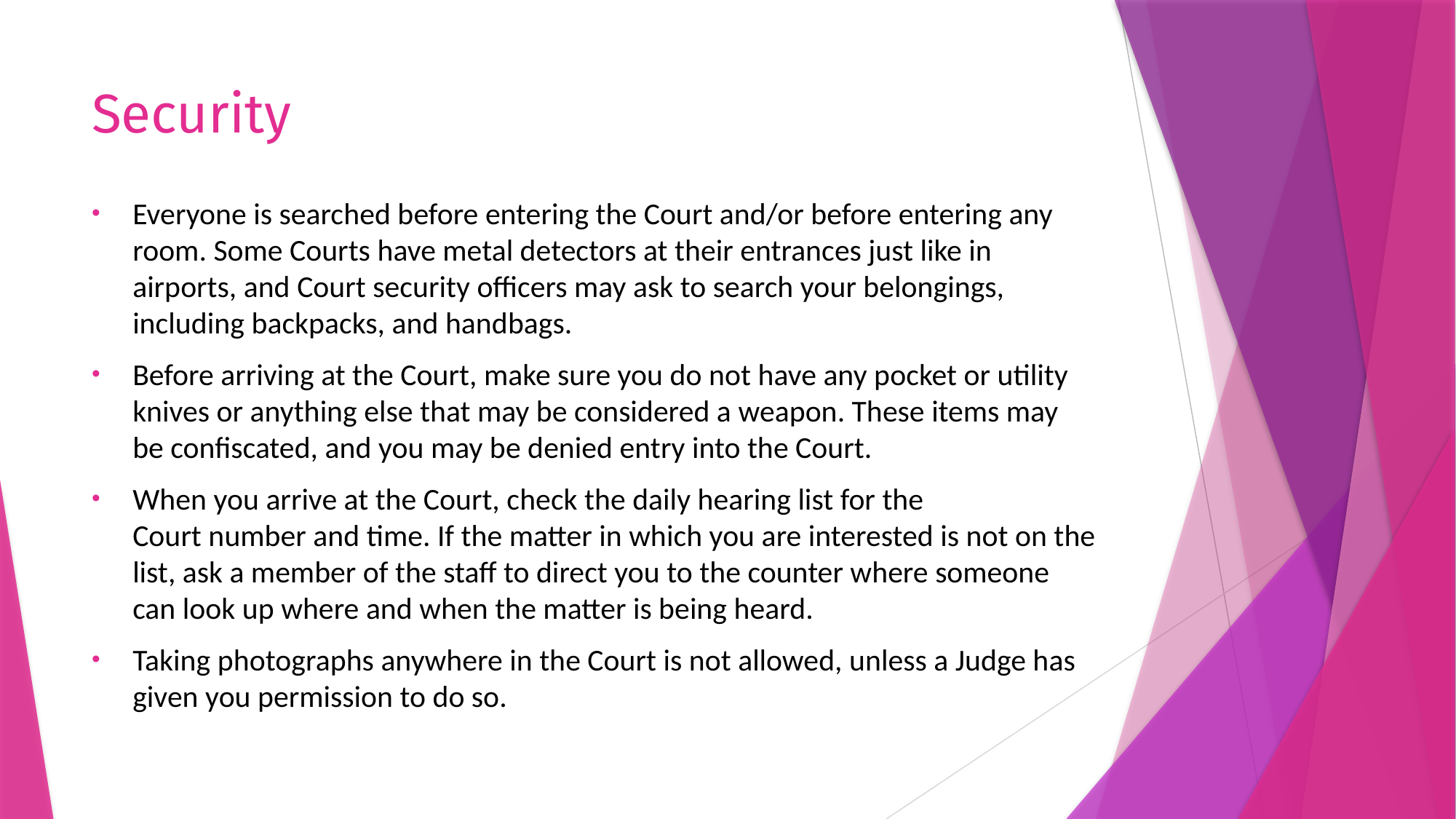

# Security
Everyone is searched before entering the Court and/or before entering any room. Some Courts have metal detectors at their entrances just like in airports, and Court security officers may ask to search your belongings, including backpacks, and handbags.
Before arriving at the Court, make sure you do not have any pocket or utility knives or anything else that may be considered a weapon. These items may be confiscated, and you may be denied entry into the Court.
When you arrive at the Court, check the daily hearing list for the Court number and time. If the matter in which you are interested is not on the list, ask a member of the staff to direct you to the counter where someone can look up where and when the matter is being heard.
Taking photographs anywhere in the Court is not allowed, unless a Judge has given you permission to do so.